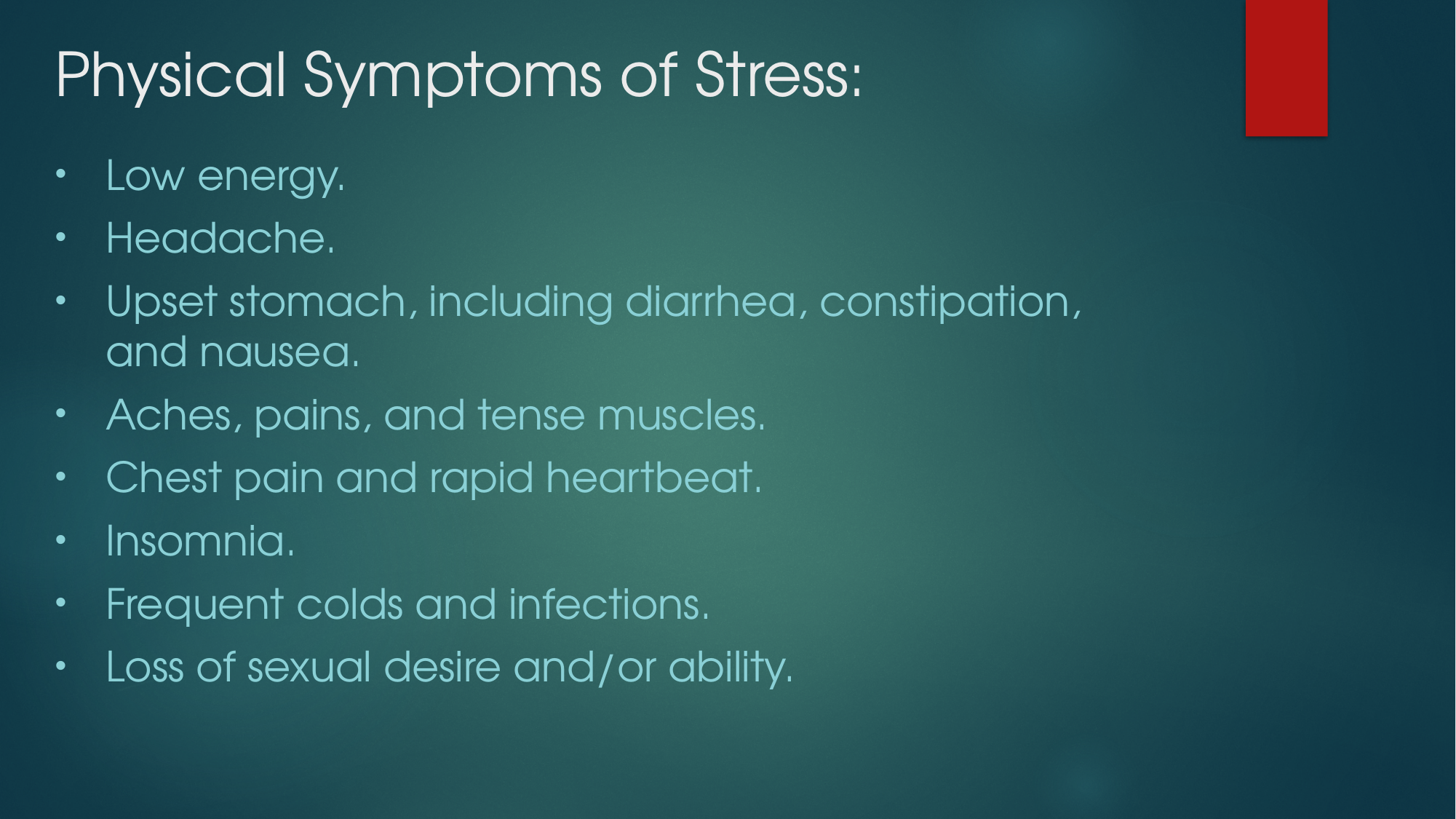

# Physical Symptoms of Stress:
Low energy.
Headache.
Upset stomach, including diarrhea, constipation, and nausea.
Aches, pains, and tense muscles.
Chest pain and rapid heartbeat.
Insomnia.
Frequent colds and infections.
Loss of sexual desire and/or ability.